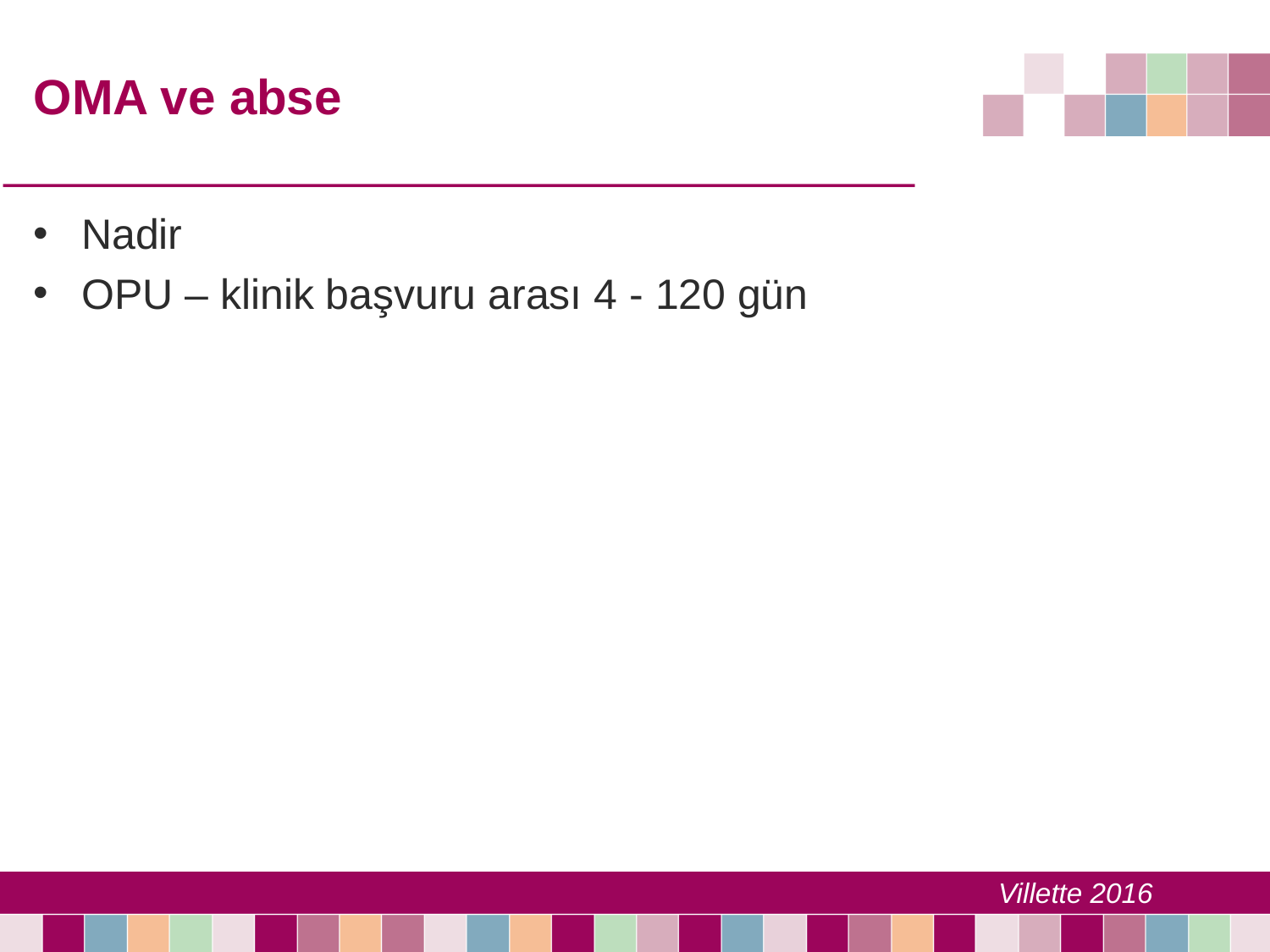

# OMA ve abse
Nadir
OPU – klinik başvuru arası 4 - 120 gün
Villette 2016